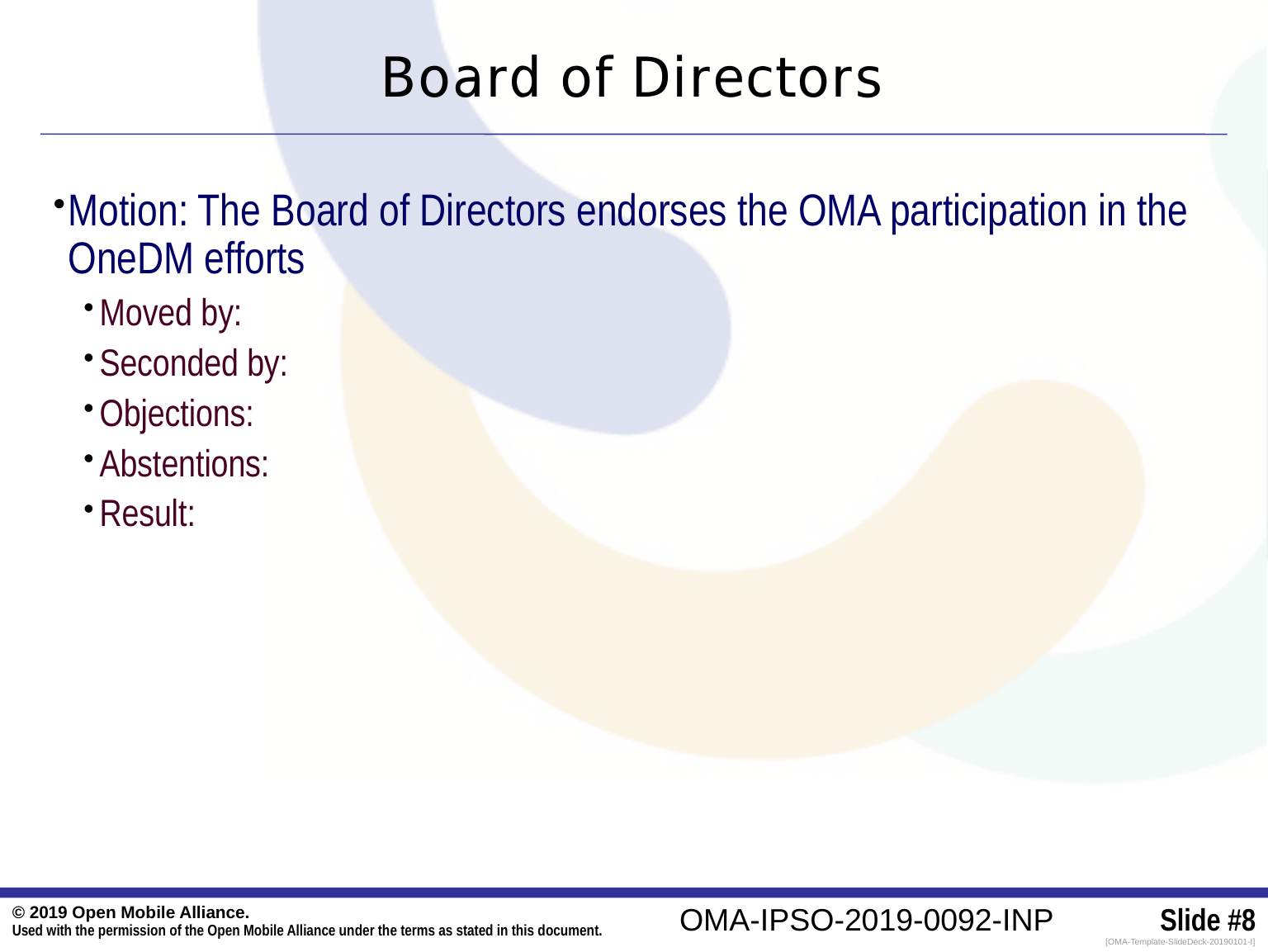

# Board of Directors
Motion: The Board of Directors endorses the OMA participation in the OneDM efforts
Moved by:
Seconded by:
Objections:
Abstentions:
Result: